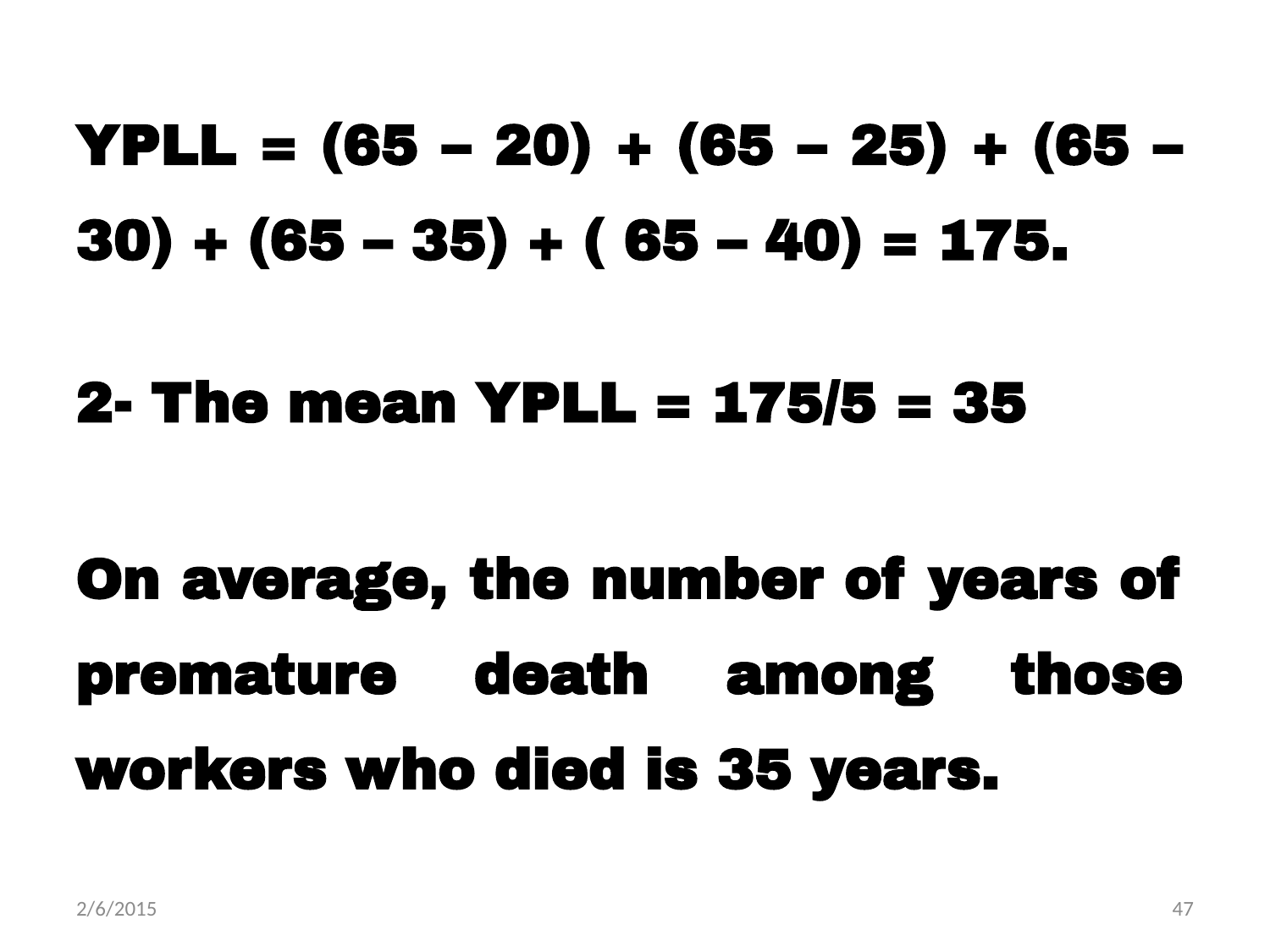

YPLL = (65 – 20) + (65 – 25) + (65 – 30) + (65 – 35) + ( 65 – 40) = 175.

2- The mean YPLL = 175/5 = 35

On average, the number of years of premature death among those workers who died is 35 years.
2/6/2015
47